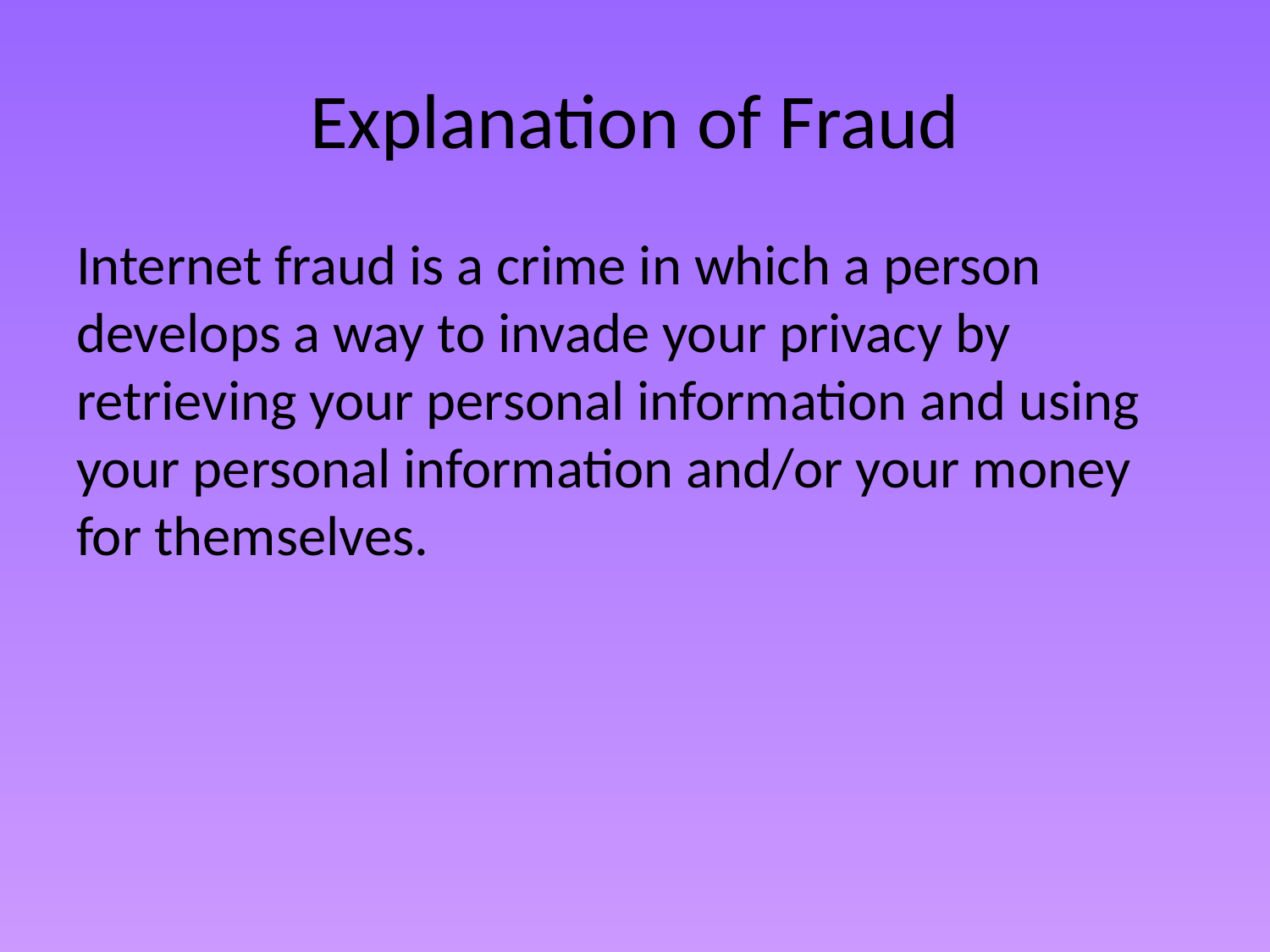

# Explanation of Fraud
Internet fraud is a crime in which a person develops a way to invade your privacy by retrieving your personal information and using your personal information and/or your money for themselves.